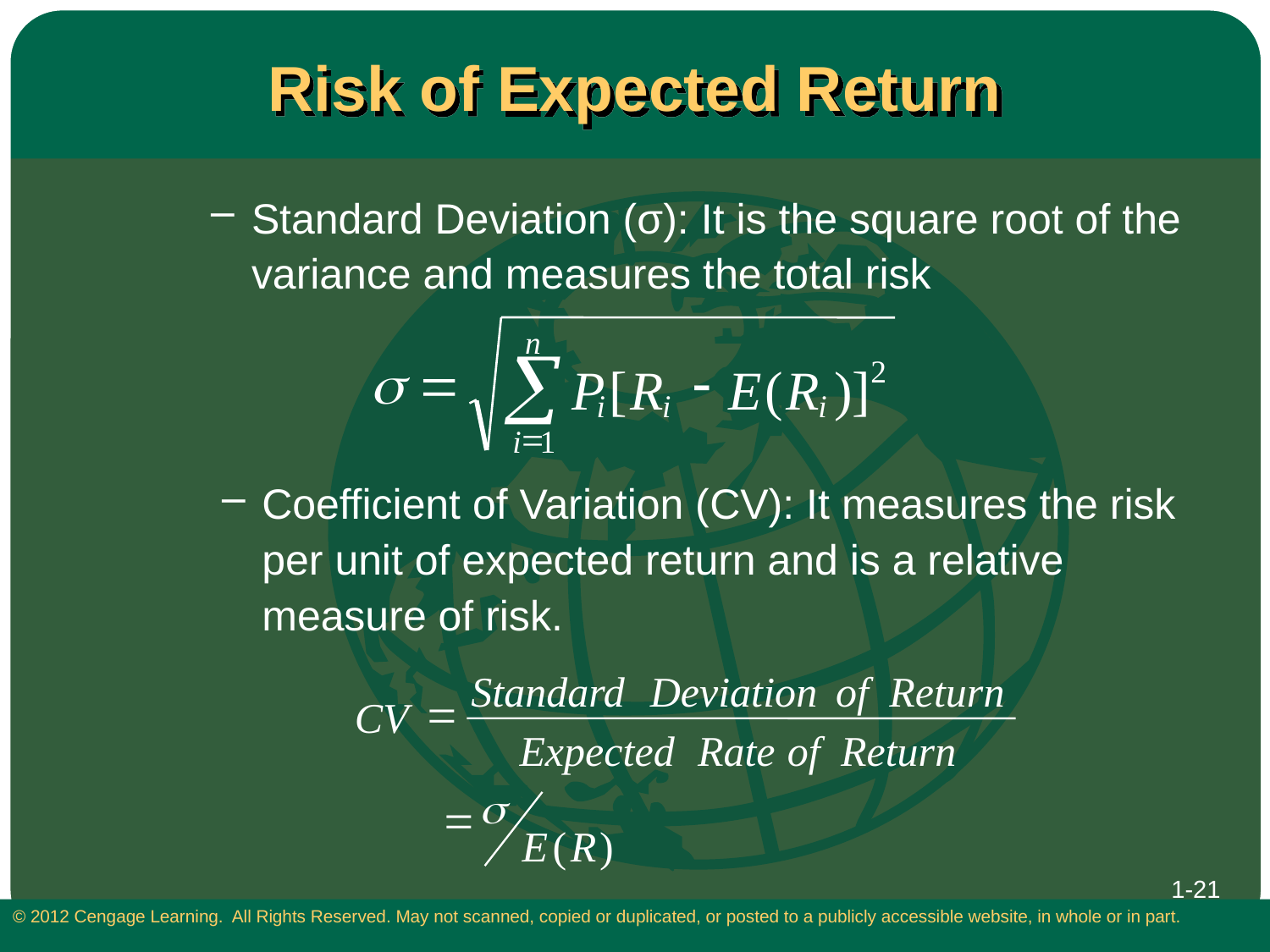

# Risk of Expected Return
Standard Deviation (σ): It is the square root of the variance and measures the total risk

n
∑
σ
=
−
2
P
[
R
E
(
R
)]
i
i
i

=
i
1

Coefficient of Variation (CV): It measures the risk per unit of expected return and is a relative measure of risk.

Standard
Deviation
of
Return
=
CV

Expected
Rate
of
Return
σ

=
E
(
R
)
1-21
© 2012 Cengage Learning.  All Rights Reserved. May not scanned, copied or duplicated, or posted to a publicly accessible website, in whole or in part.